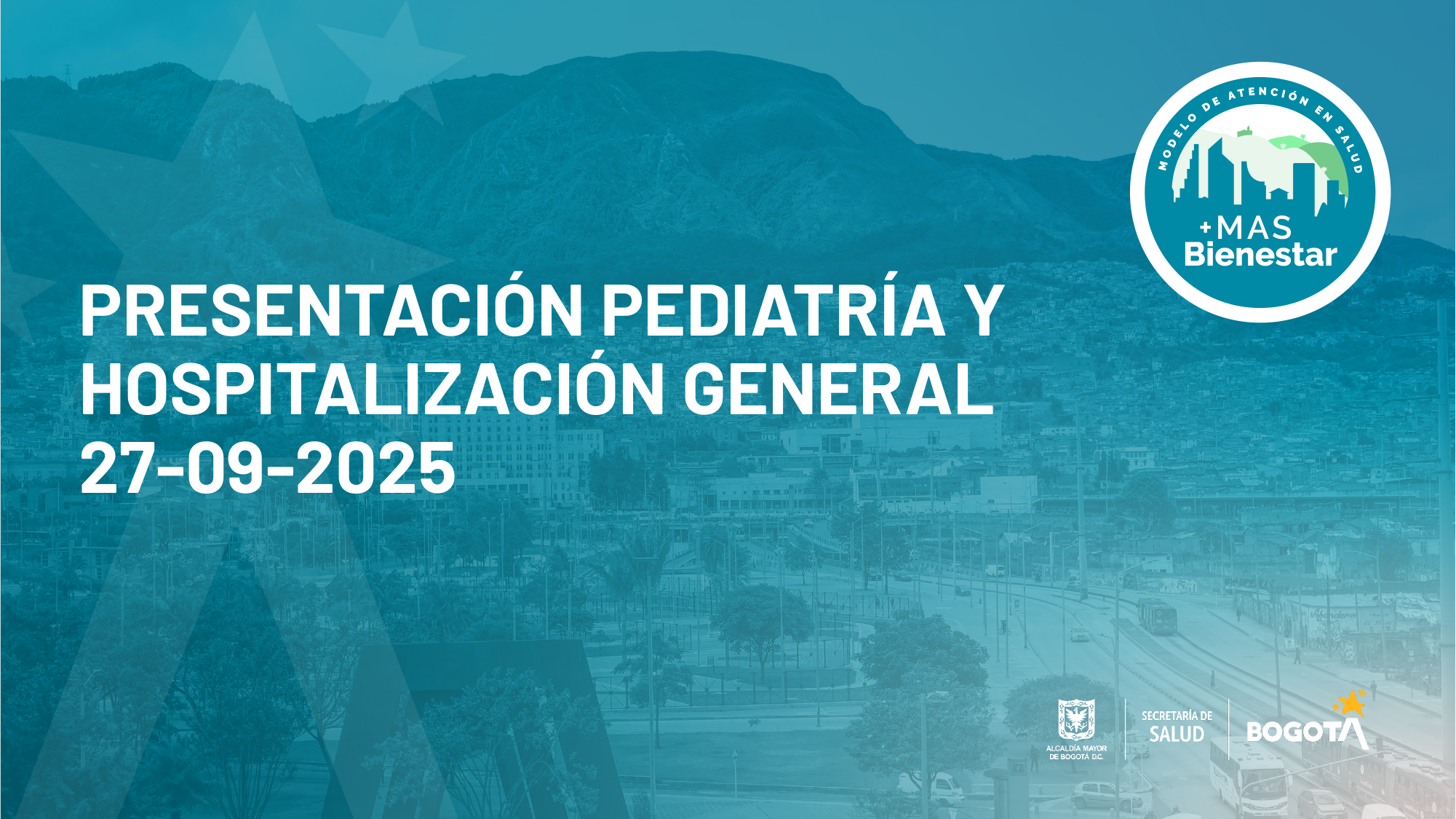

# PRESENTACIÓN PEDIATRÍA Y HOSPITALIZACIÓN GENERAL 27-09-2025